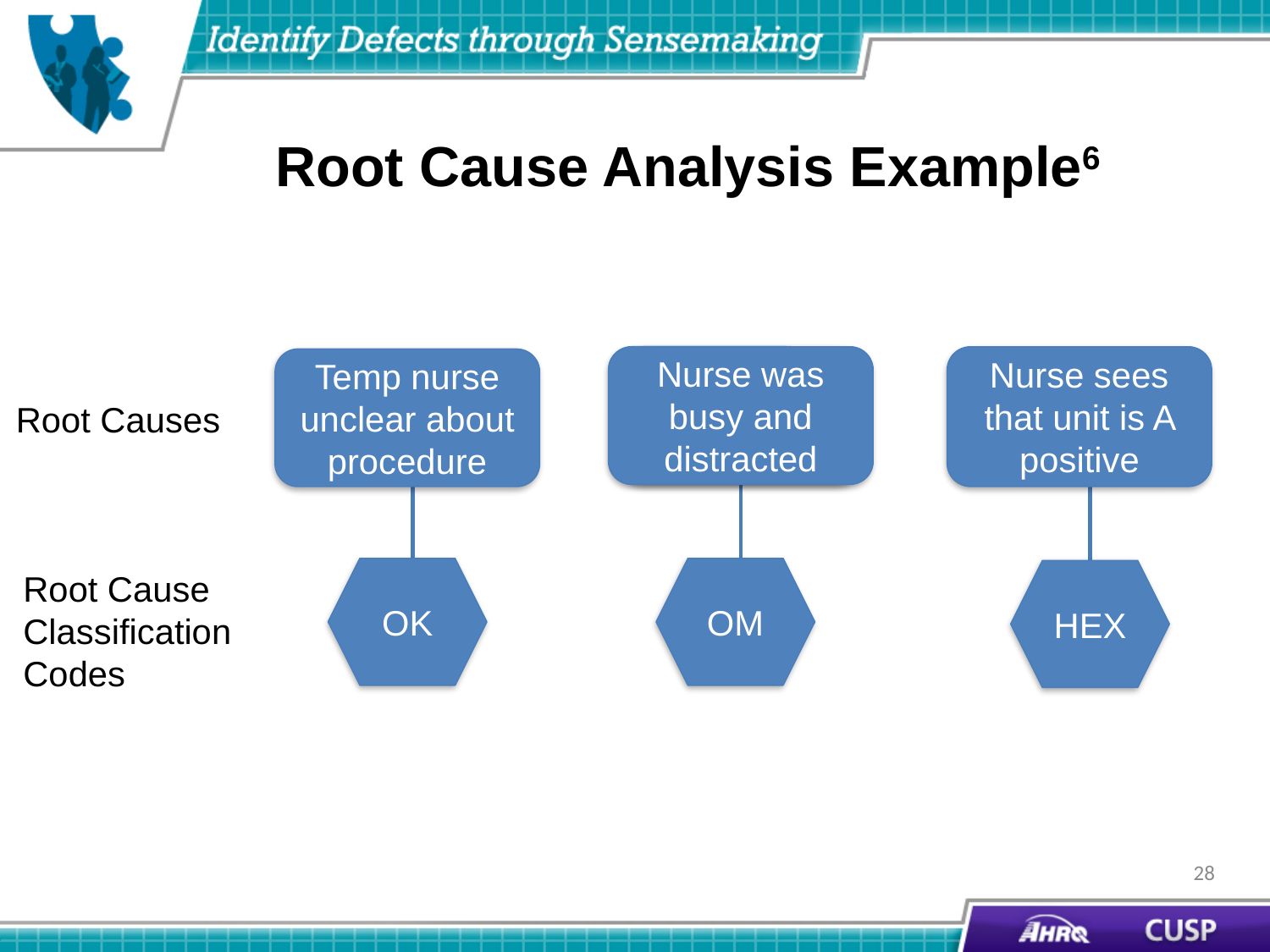

# Root Cause Analysis Example6
Nurse was busy and distracted
Nurse sees that unit is A positive
Temp nurse unclear about procedure
OK
OM
HEX
Nurse was busy and distracted
Root Causes
Root Cause
Classification Codes
28